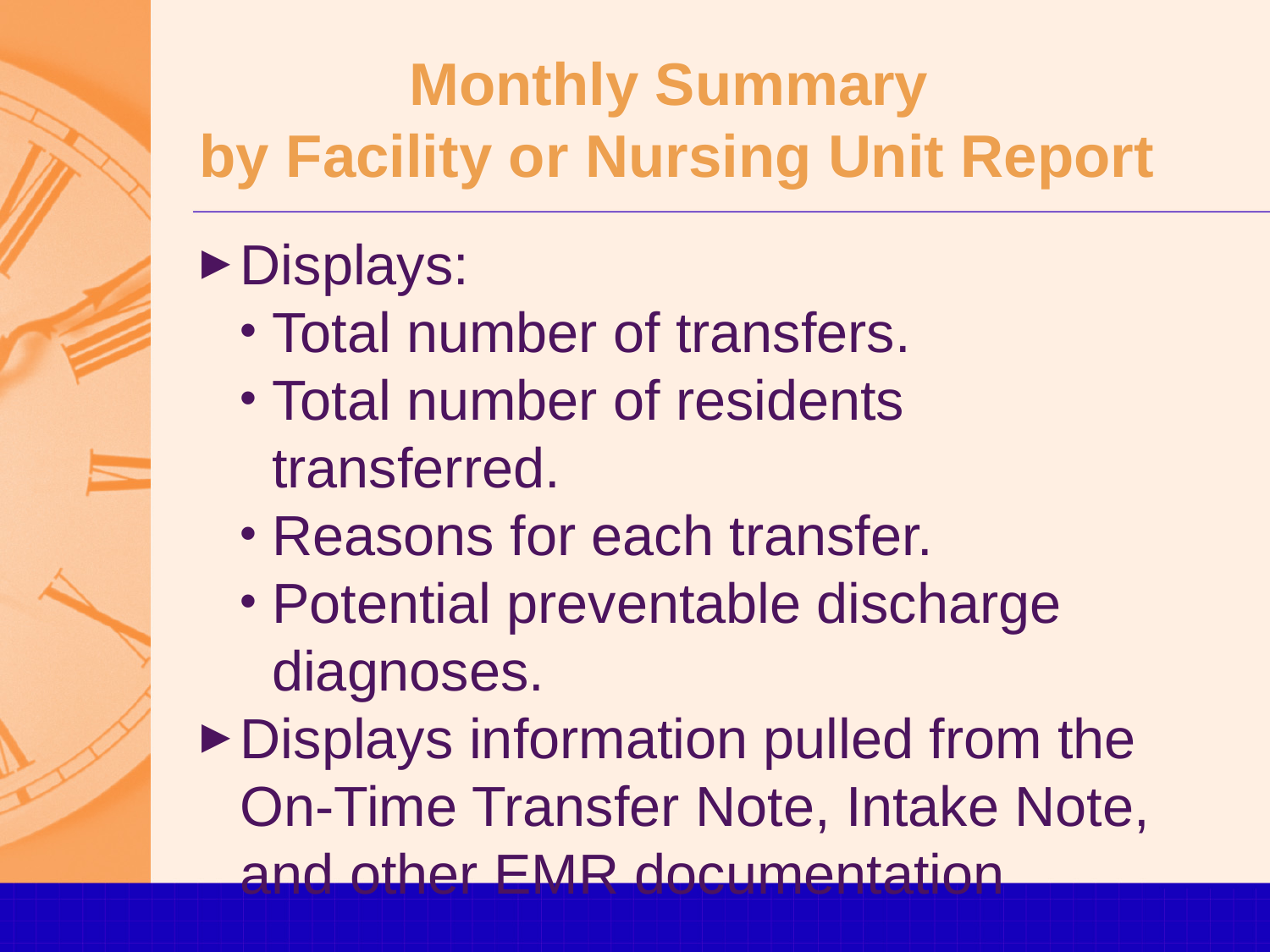

# Monthly Summary by Facility or Nursing Unit Report
Displays:
Total number of transfers.
Total number of residents transferred.
Reasons for each transfer.
Potential preventable discharge diagnoses.
Displays information pulled from the On-Time Transfer Note, Intake Note, and other EMR documentation